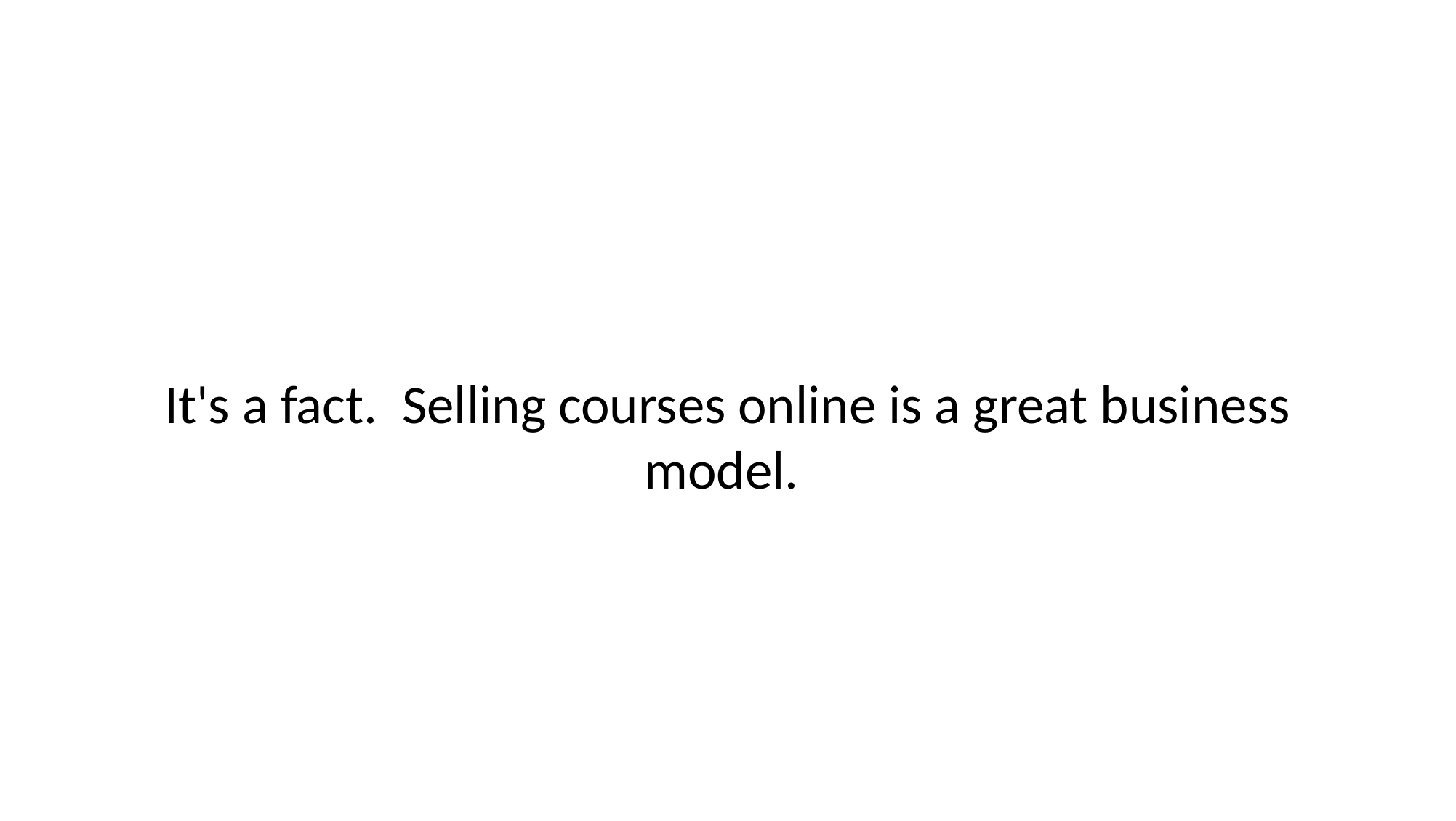

# It's a fact.  Selling courses online is a great business model.